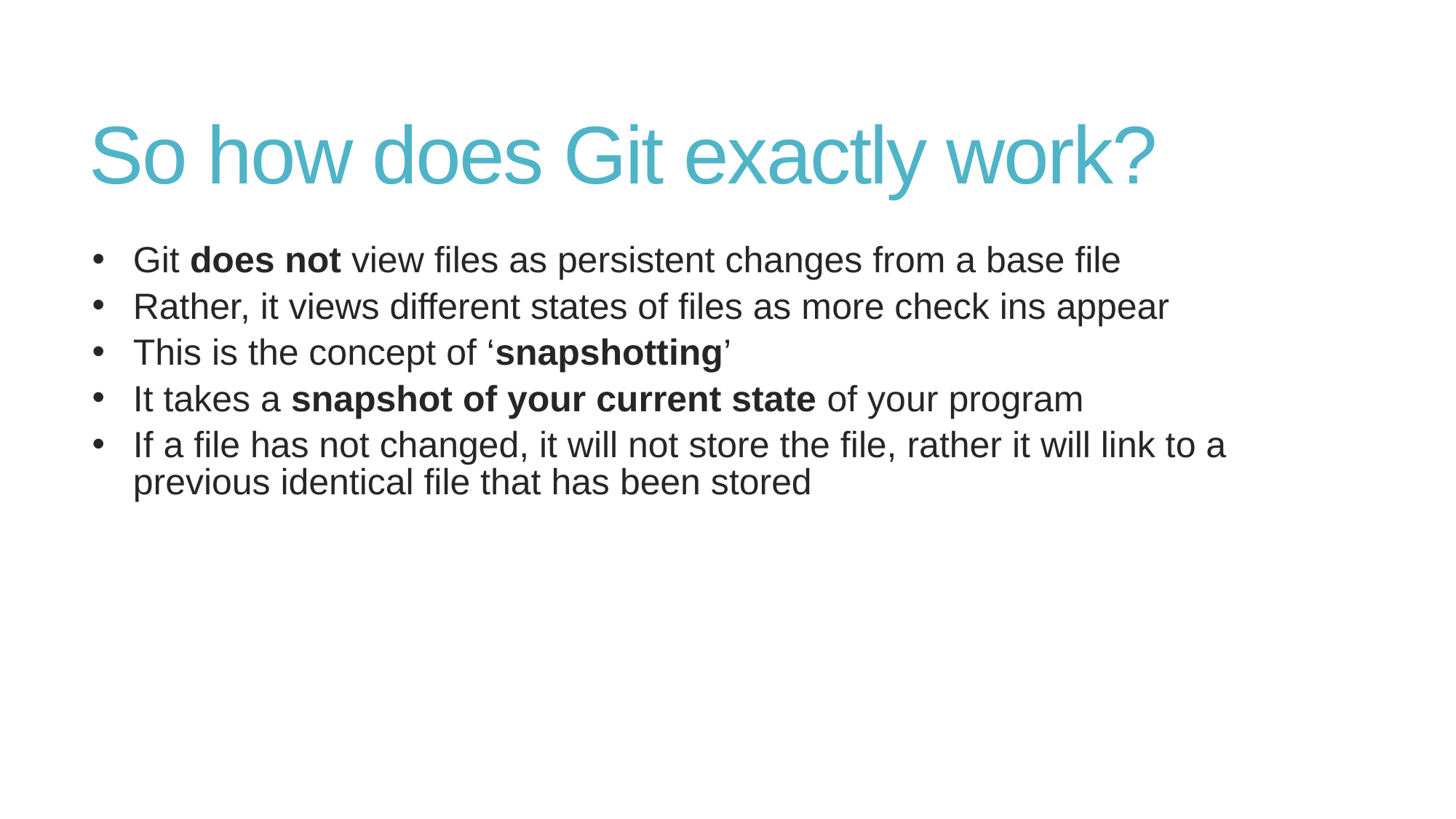

# So how does Git exactly work?
Git does not view files as persistent changes from a base file
Rather, it views different states of files as more check ins appear
This is the concept of ‘snapshotting’
It takes a snapshot of your current state of your program
If a file has not changed, it will not store the file, rather it will link to a previous identical file that has been stored